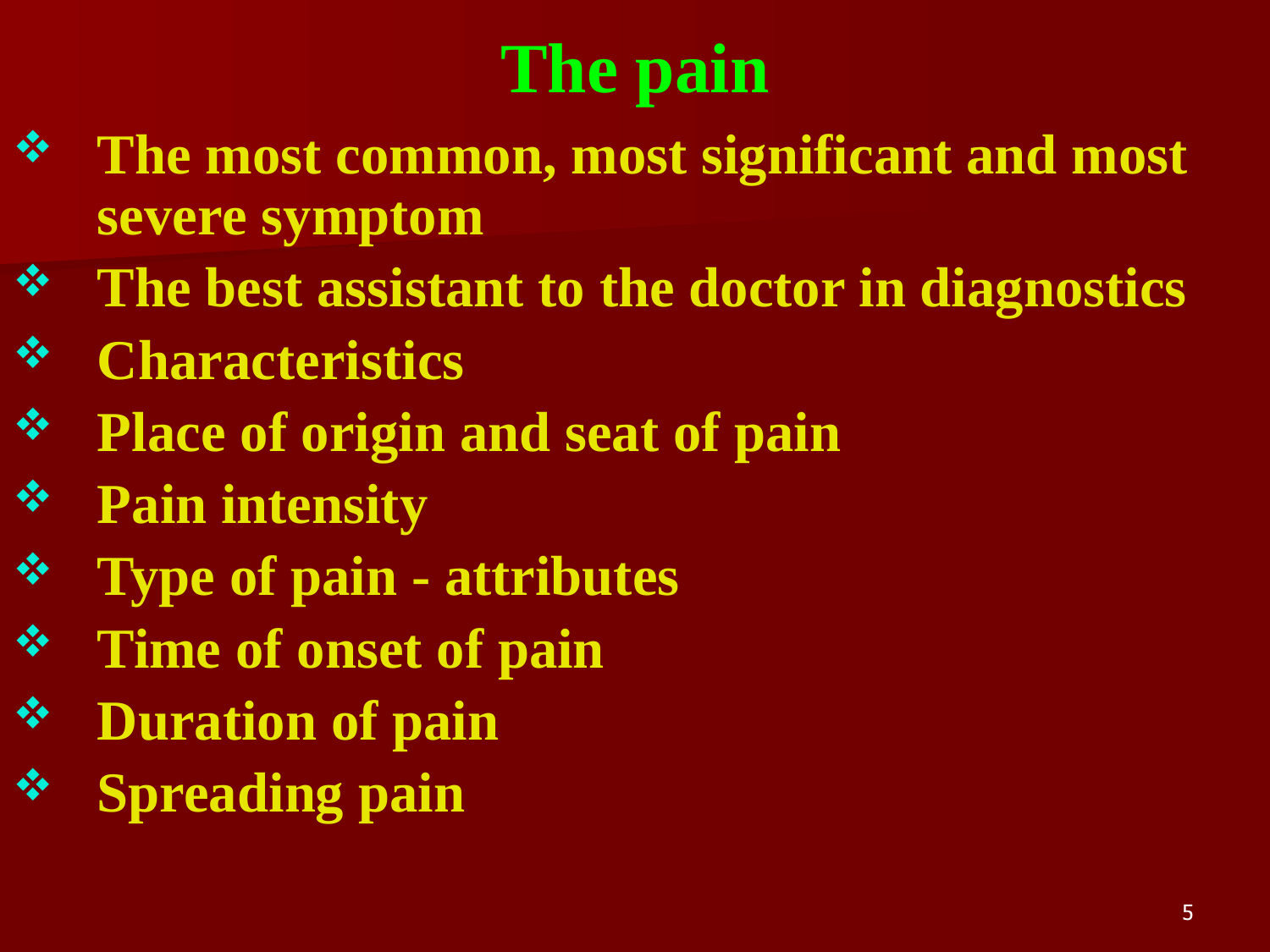

# The pain
The most common, most significant and most severe symptom
The best assistant to the doctor in diagnostics
Characteristics
Place of origin and seat of pain
Pain intensity
Type of pain - attributes
Time of onset of pain
Duration of pain
Spreading pain
5